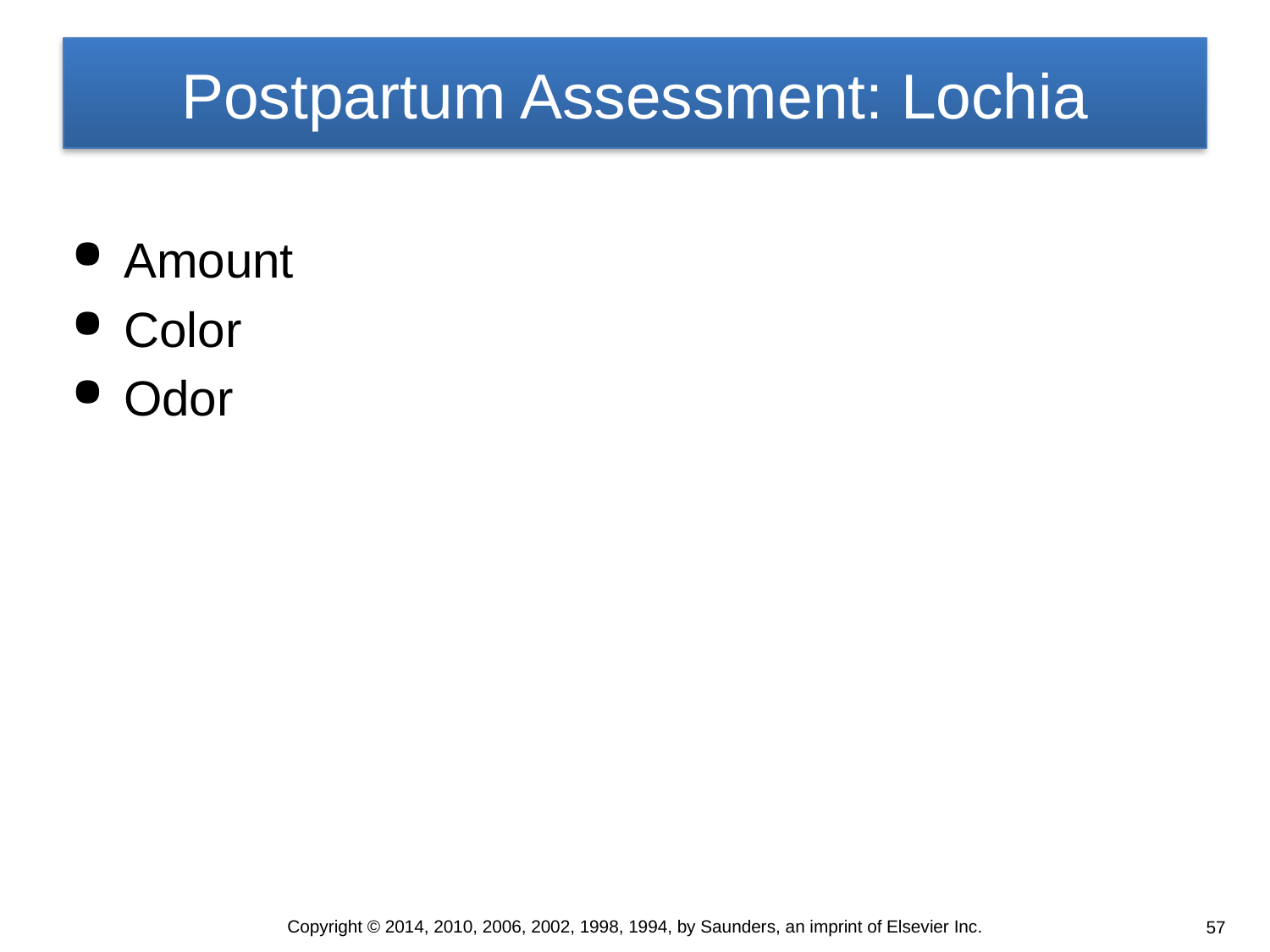

# Postpartum Assessment: Lochia
Amount
Color
Odor

Copyright © 2014, 2010, 2006, 2002, 1998, 1994, by Saunders, an imprint of Elsevier Inc.
57